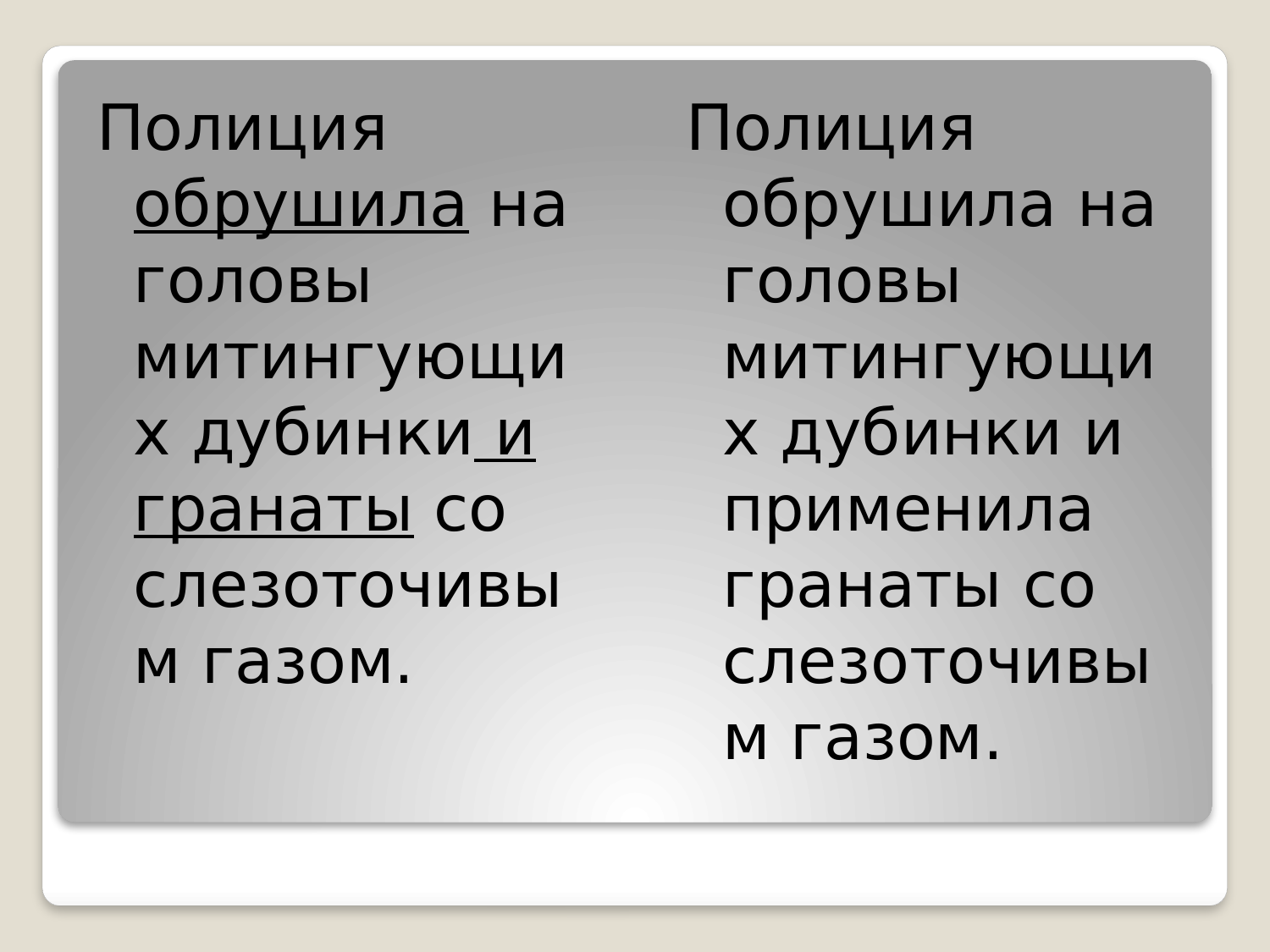

Полиция обрушила на головы митингующих дубинки и гранаты со слезоточивым газом.
Полиция обрушила на головы митингующих дубинки и применила гранаты со слезоточивым газом.

#